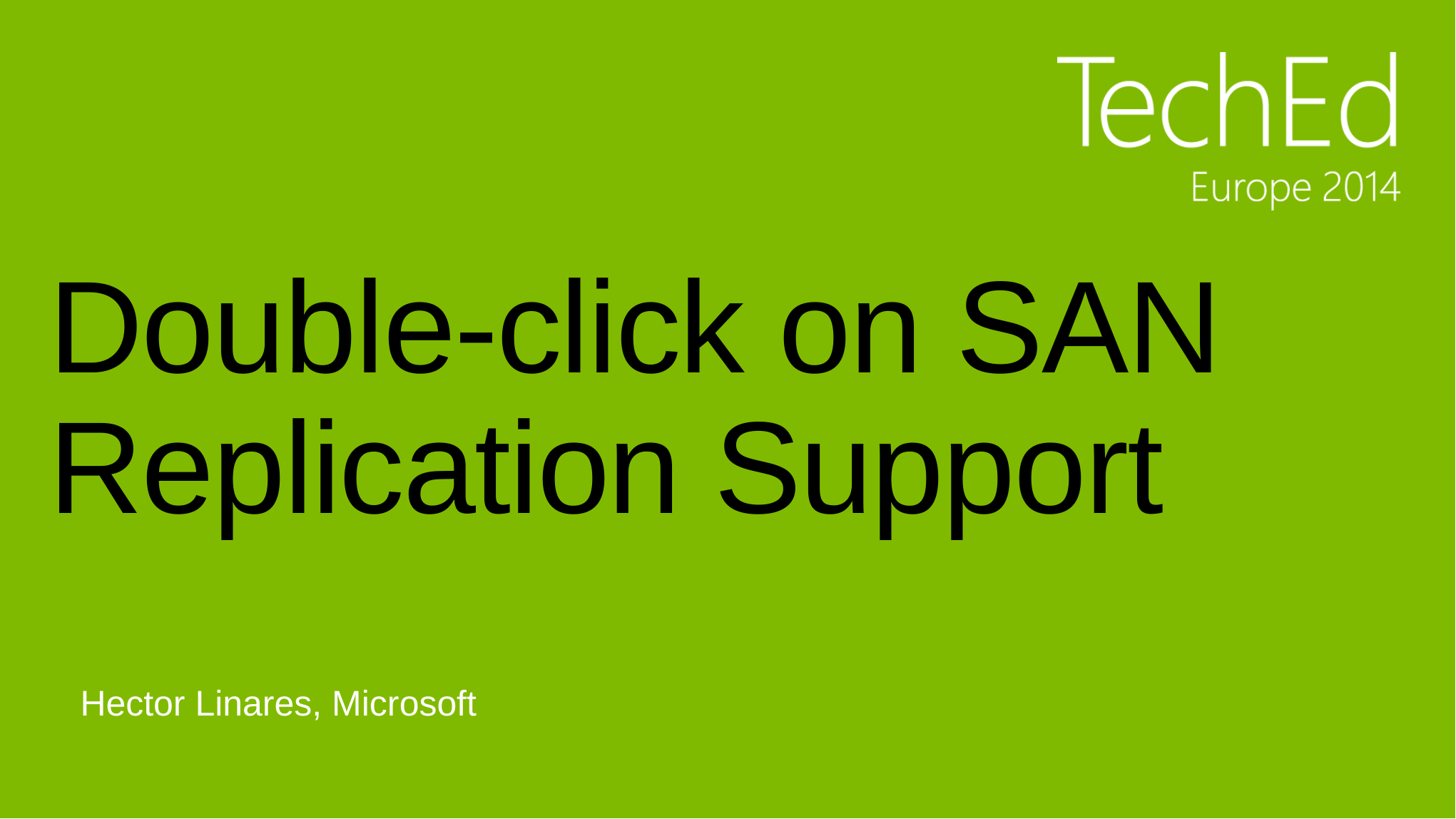

# Double-click on SAN Replication Support
Hector Linares, Microsoft